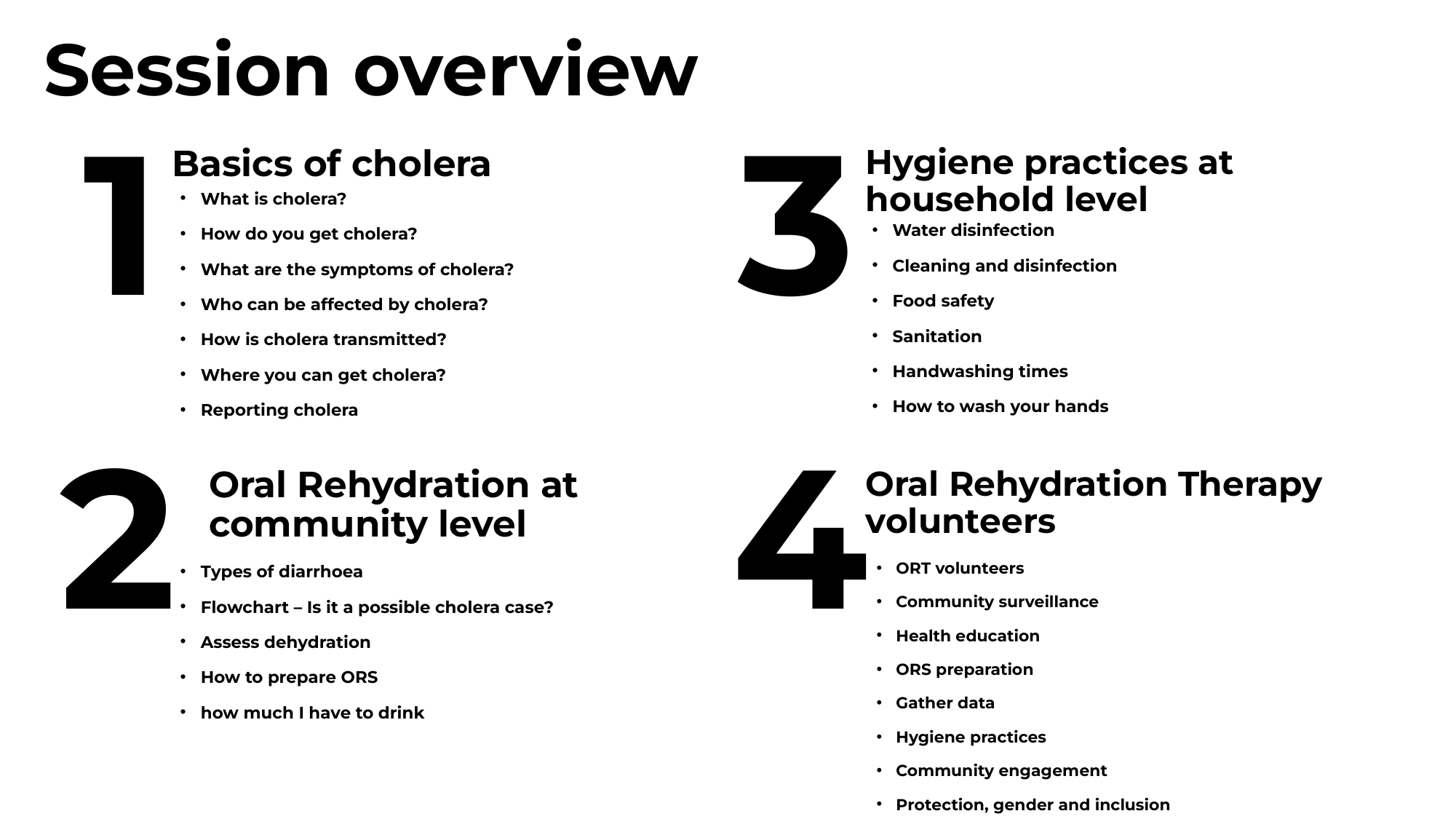

# Session overview
1
Hygiene practices at household level

Basics of cholera

3
What is cholera?
How do you get cholera?
What are the symptoms of cholera?
Who can be affected by cholera?
How is cholera transmitted?
Where you can get cholera?
Reporting cholera

Water disinfection
Cleaning and disinfection
Food safety
Sanitation
Handwashing times
How to wash your hands
4
2
Oral Rehydration at community level

Oral Rehydration Therapy volunteers

ORT volunteers
Community surveillance
Health education
ORS preparation
Gather data
Hygiene practices
Community engagement
Protection, gender and inclusion
Types of diarrhoea
Flowchart – Is it a possible cholera case?
Assess dehydration
How to prepare ORS
how much I have to drink